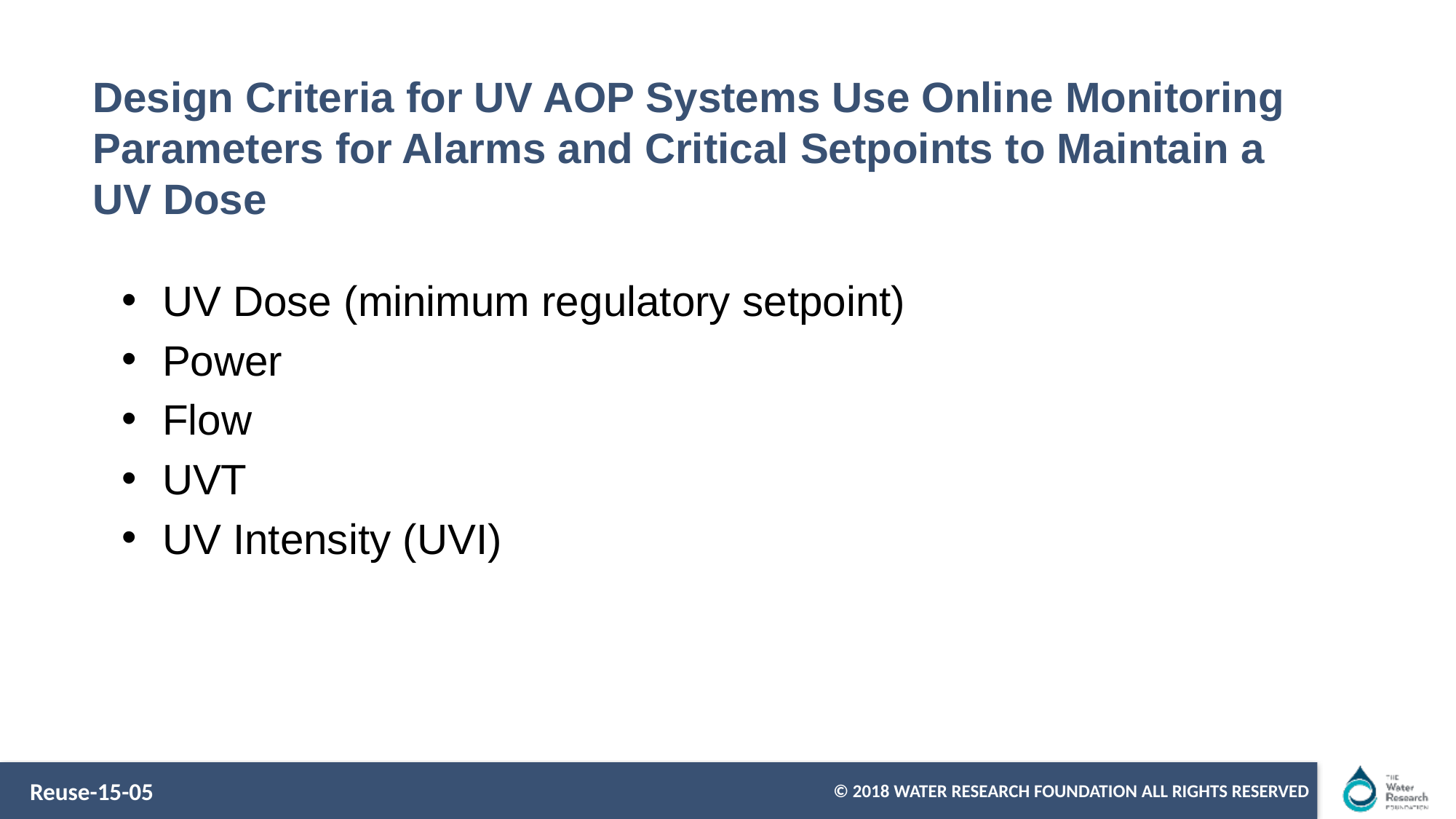

# Design Criteria for UV AOP Systems Use Online Monitoring Parameters for Alarms and Critical Setpoints to Maintain a UV Dose
UV Dose (minimum regulatory setpoint)
Power
Flow
UVT
UV Intensity (UVI)